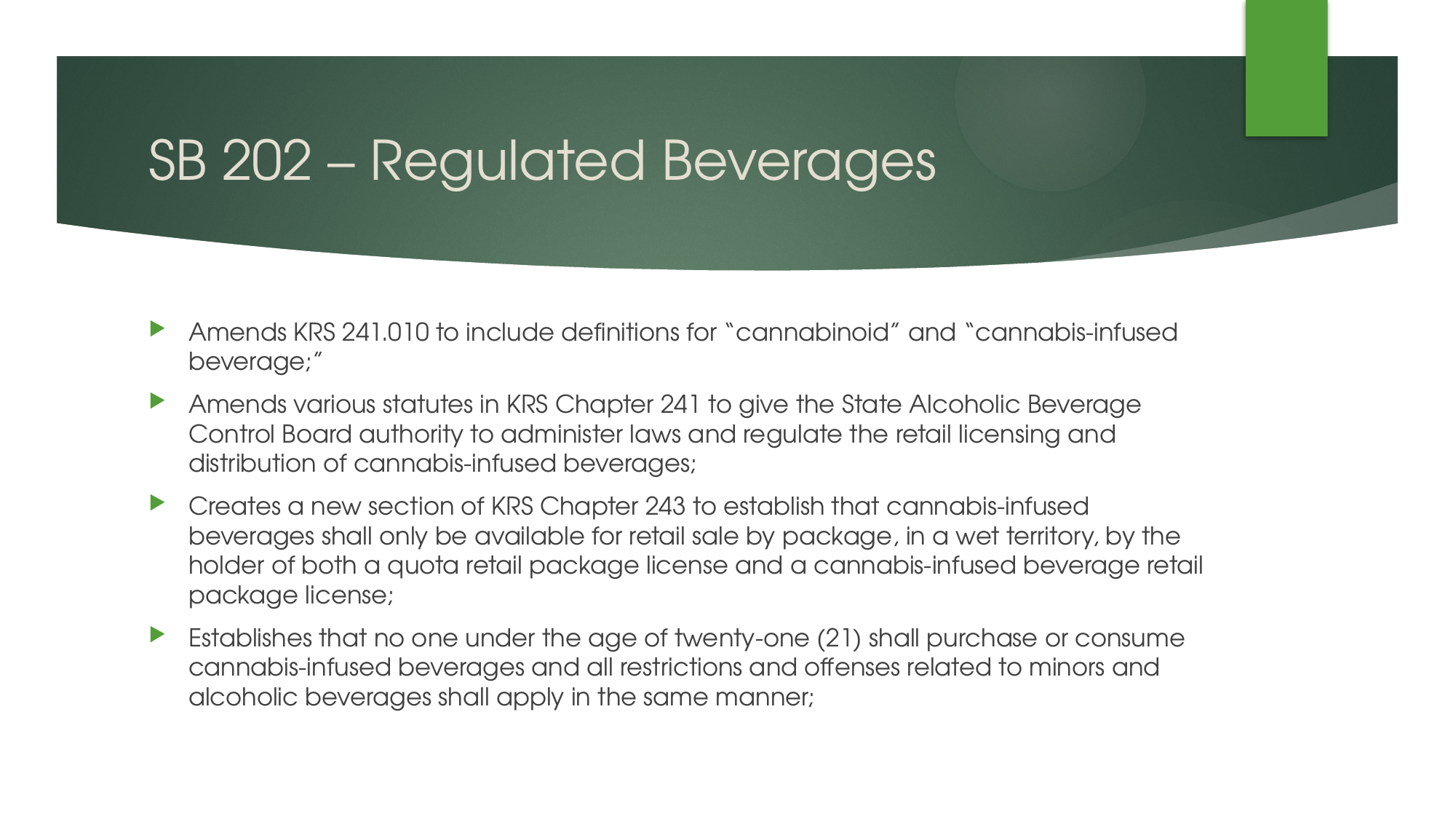

# SB 202 – Regulated Beverages
Amends KRS 241.010 to include definitions for “cannabinoid” and “cannabis-infused beverage;”
Amends various statutes in KRS Chapter 241 to give the State Alcoholic Beverage Control Board authority to administer laws and regulate the retail licensing and distribution of cannabis-infused beverages;
Creates a new section of KRS Chapter 243 to establish that cannabis-infused beverages shall only be available for retail sale by package, in a wet territory, by the holder of both a quota retail package license and a cannabis-infused beverage retail package license;
Establishes that no one under the age of twenty-one (21) shall purchase or consume cannabis-infused beverages and all restrictions and offenses related to minors and alcoholic beverages shall apply in the same manner;